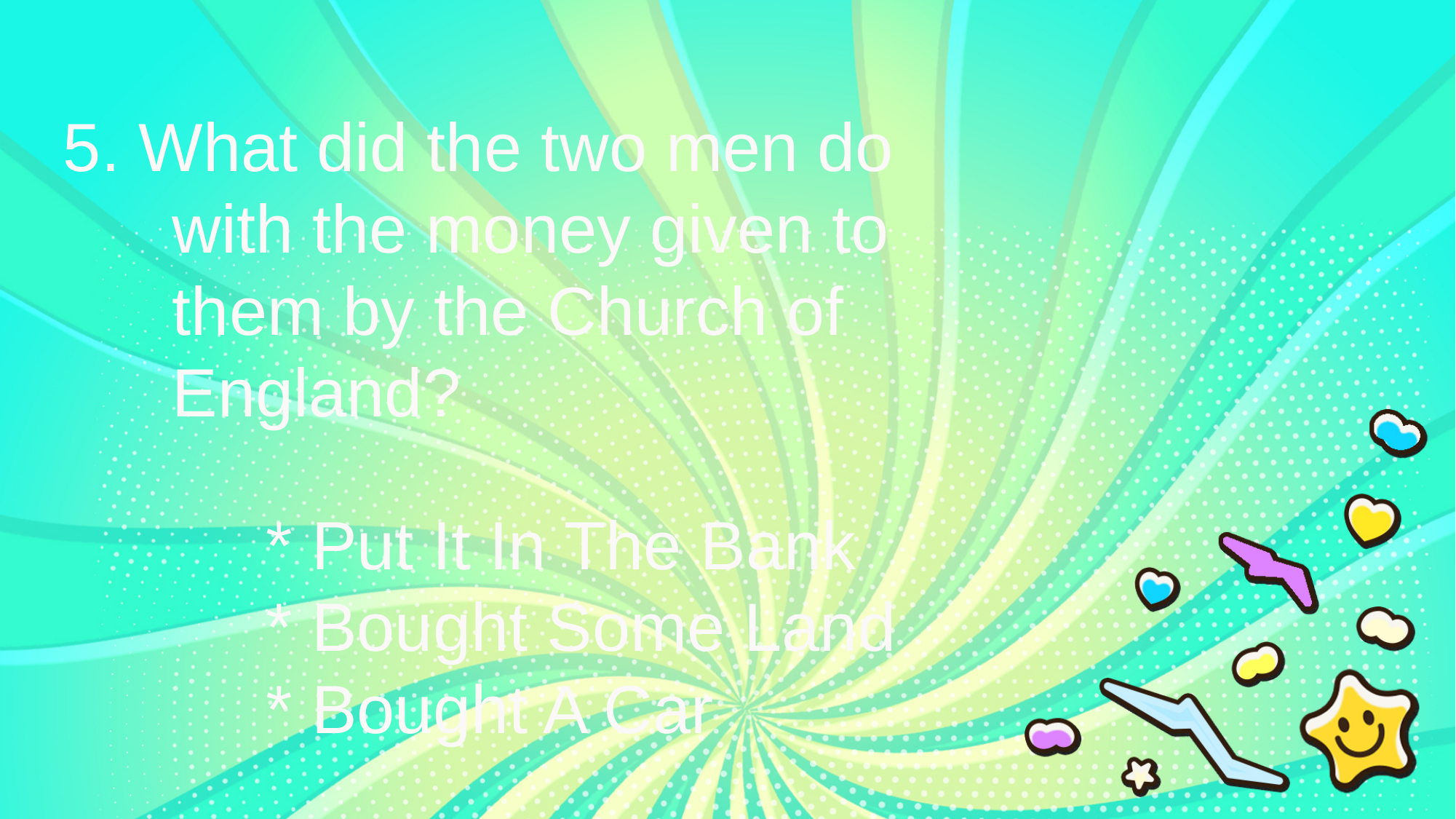

5. What did the two men do
	with the money given to
	them by the Church of
	England?
* Put It In The Bank
* Bought Some Land
* Bought A Car